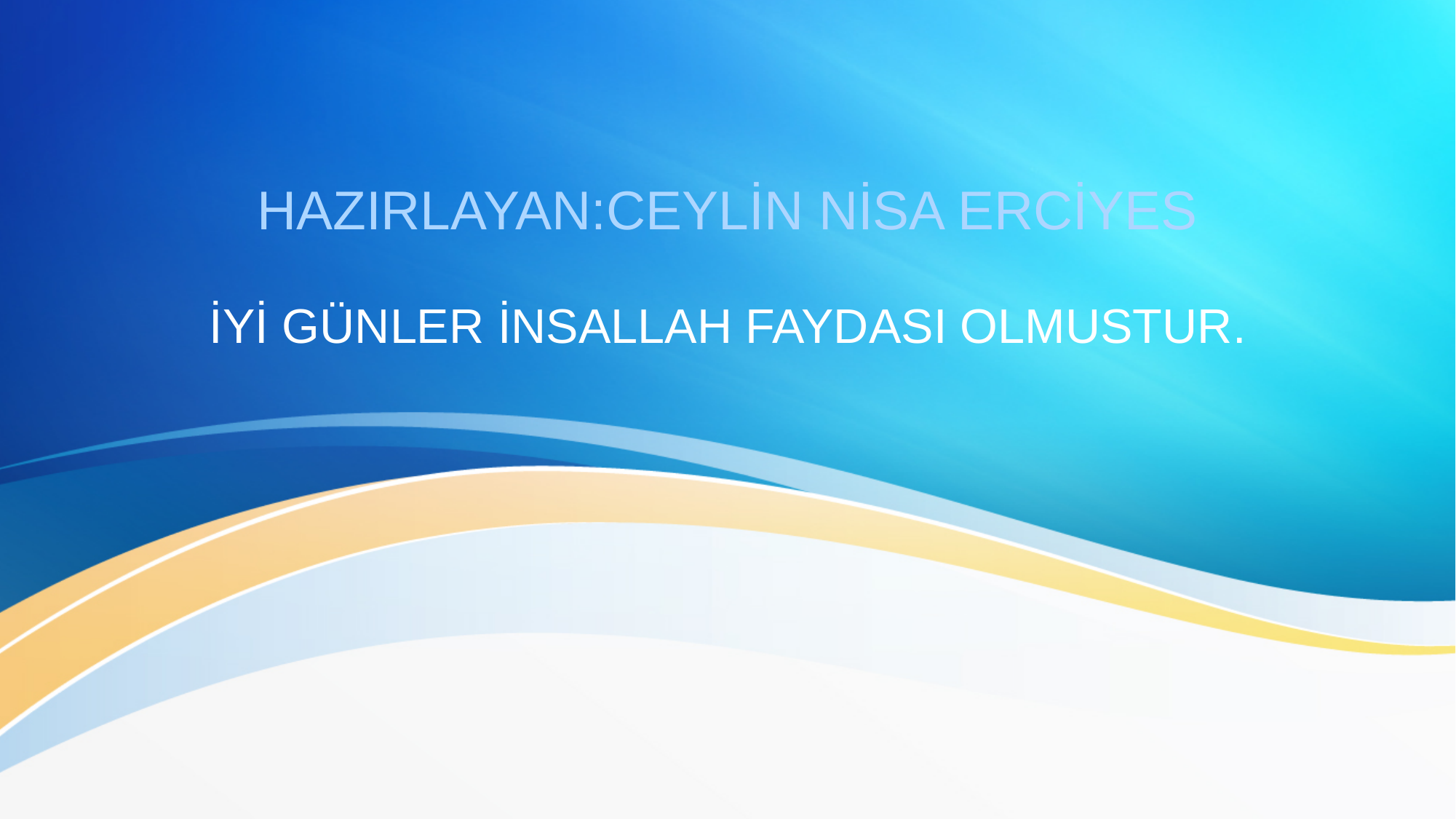

# HAZIRLAYAN:CEYLİN NİSA ERCİYES
İYİ GÜNLER İNSALLAH FAYDASI OLMUSTUR.